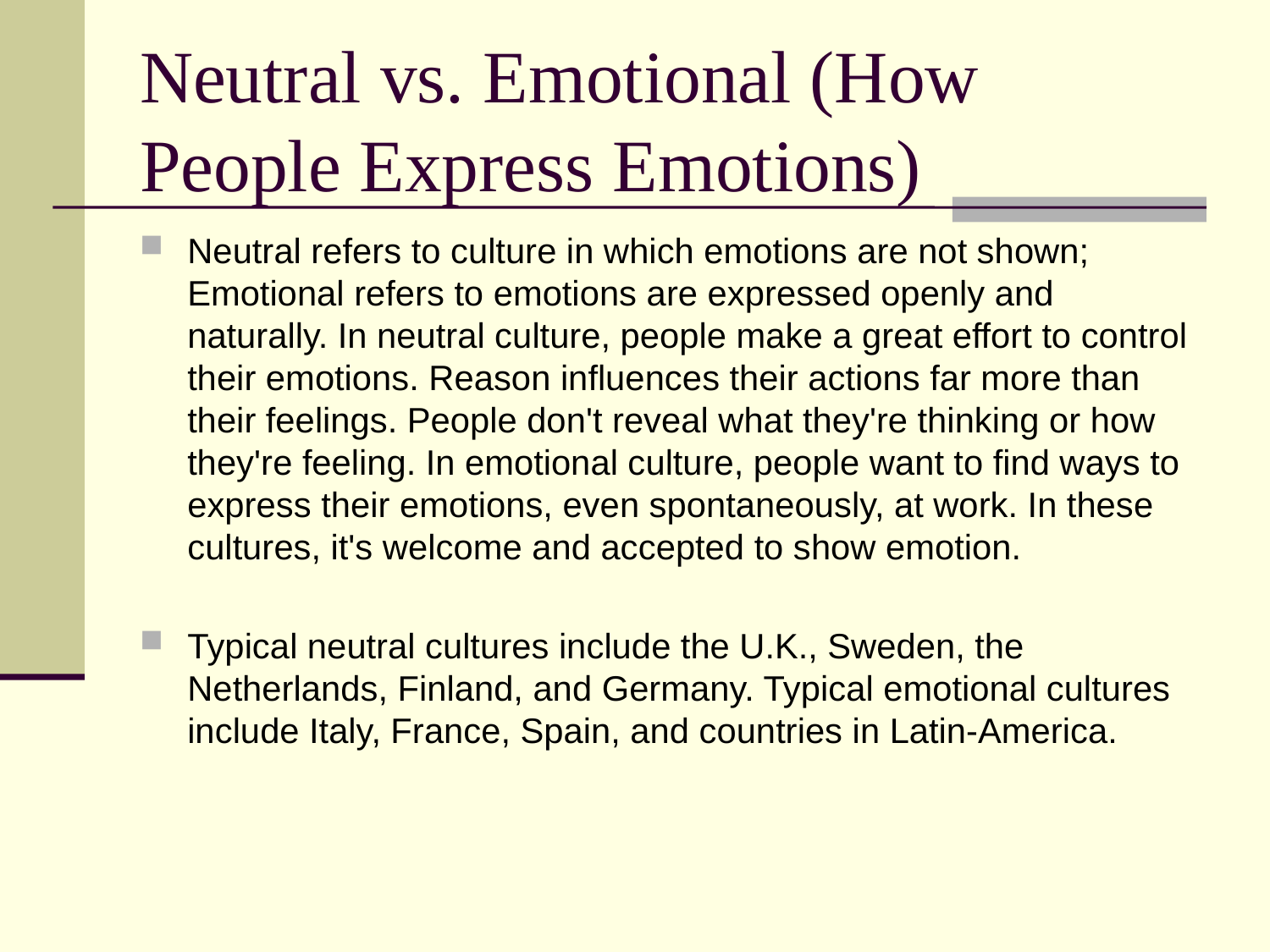

# Neutral vs. Emotional (How People Express Emotions)
Neutral refers to culture in which emotions are not shown; Emotional refers to emotions are expressed openly and naturally. In neutral culture, people make a great effort to control their emotions. Reason influences their actions far more than their feelings. People don't reveal what they're thinking or how they're feeling. In emotional culture, people want to find ways to express their emotions, even spontaneously, at work. In these cultures, it's welcome and accepted to show emotion.

Typical neutral cultures include the U.K., Sweden, the Netherlands, Finland, and Germany. Typical emotional cultures include Italy, France, Spain, and countries in Latin-America.